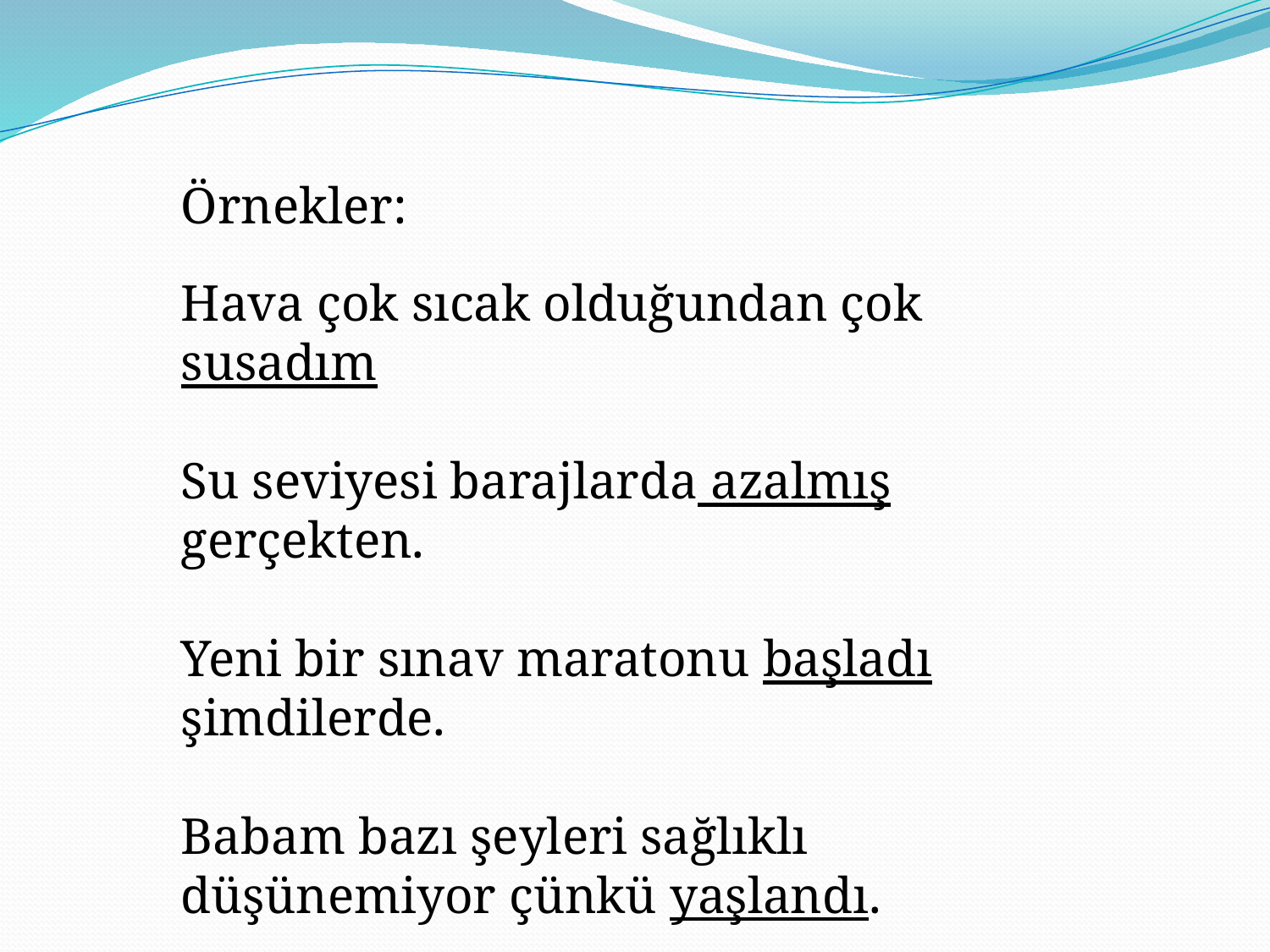

Örnekler:

Hava çok sıcak olduğundan çok susadım

Su seviyesi barajlarda azalmış gerçekten.

Yeni bir sınav maratonu başladı şimdilerde.

Babam bazı şeyleri sağlıklı düşünemiyor çünkü yaşlandı.